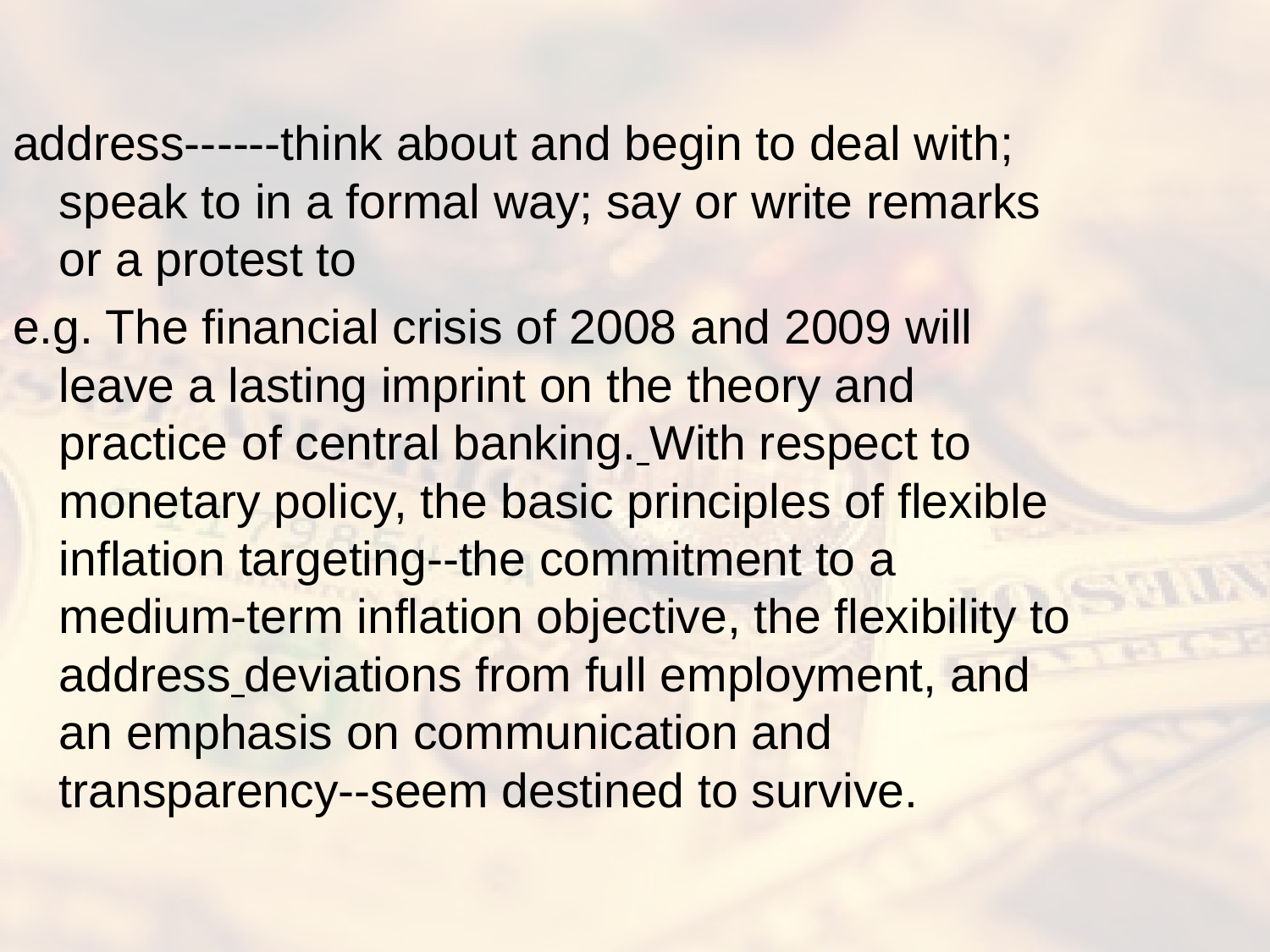

#
address------think about and begin to deal with; speak to in a formal way; say or write remarks or a protest to
e.g. The financial crisis of 2008 and 2009 will leave a lasting imprint on the theory and practice of central banking. With respect to monetary policy, the basic principles of flexible inflation targeting--the commitment to a medium-term inflation objective, the flexibility to address deviations from full employment, and an emphasis on communication and transparency--seem destined to survive.